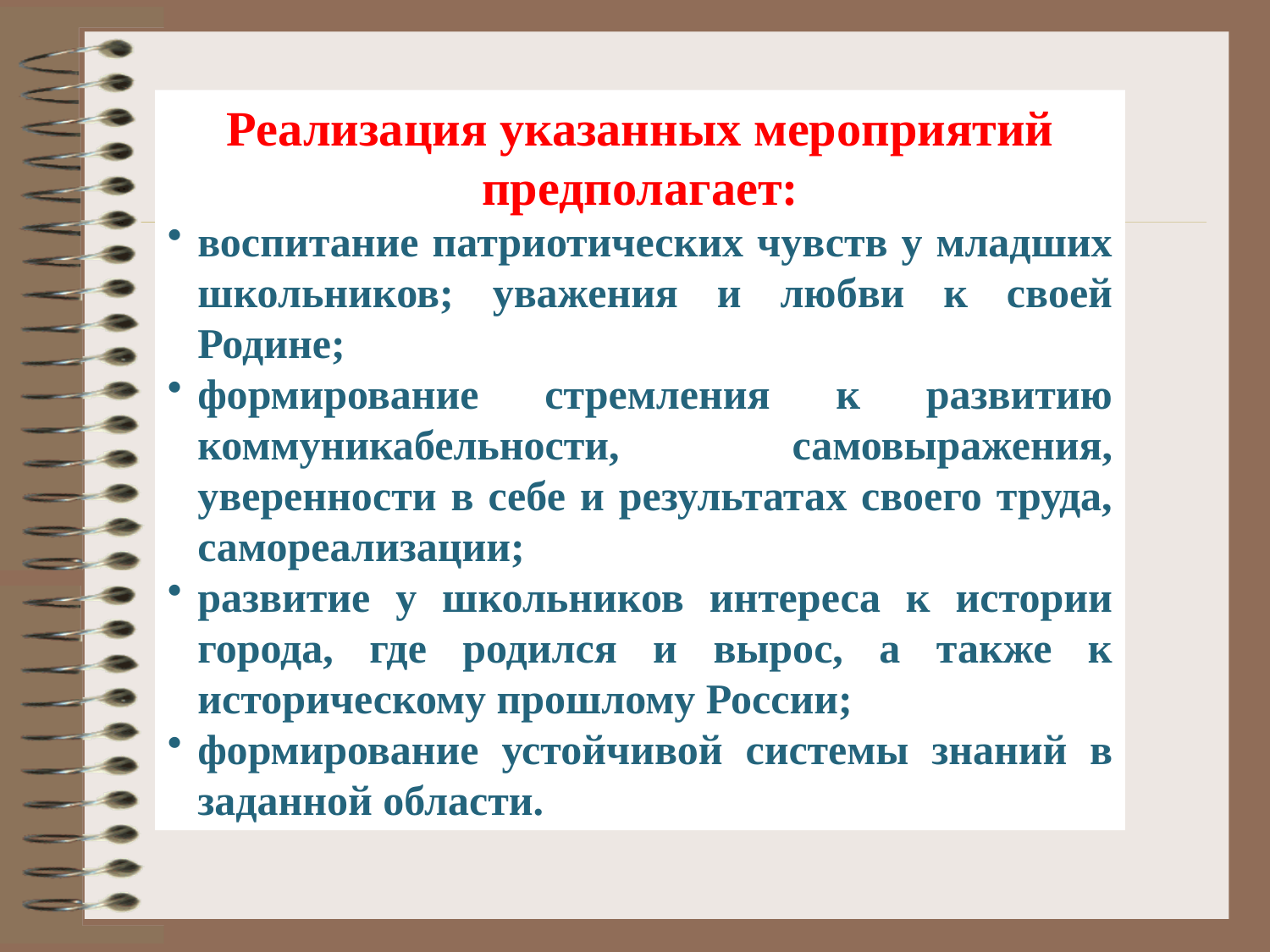

Реализация указанных мероприятий предполагает:
воспитание патриотических чувств у младших школьников; уважения и любви к своей Родине;
формирование стремления к развитию коммуникабельности, самовыражения, уверенности в себе и результатах своего труда, самореализации;
развитие у школьников интереса к истории города, где родился и вырос, а также к историческому прошлому России;
формирование устойчивой системы знаний в заданной области.